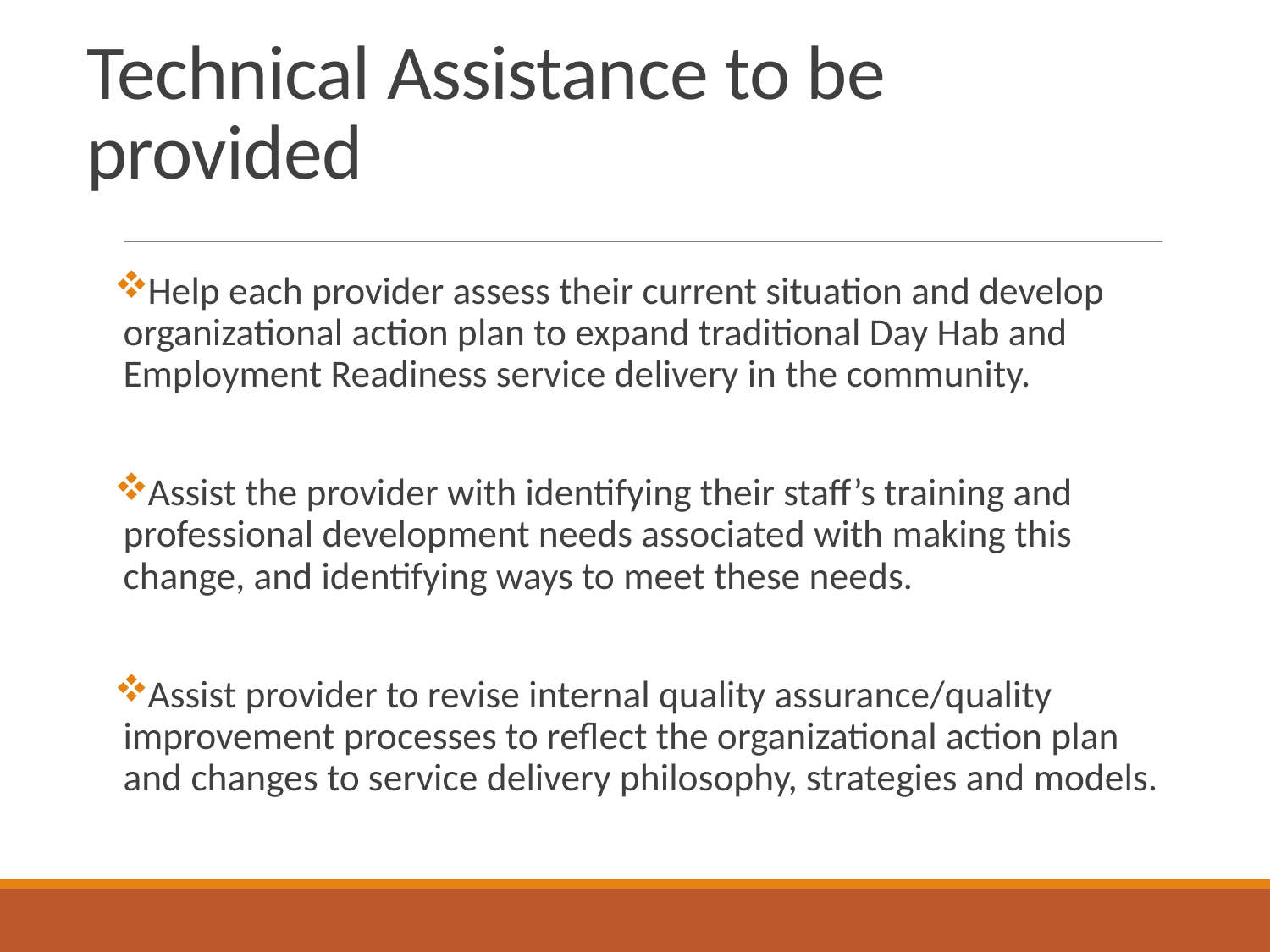

# Technical Assistance to be provided
Help each provider assess their current situation and develop organizational action plan to expand traditional Day Hab and Employment Readiness service delivery in the community.

Assist the provider with identifying their staff’s training and professional development needs associated with making this change, and identifying ways to meet these needs.

Assist provider to revise internal quality assurance/quality improvement processes to reflect the organizational action plan and changes to service delivery philosophy, strategies and models.